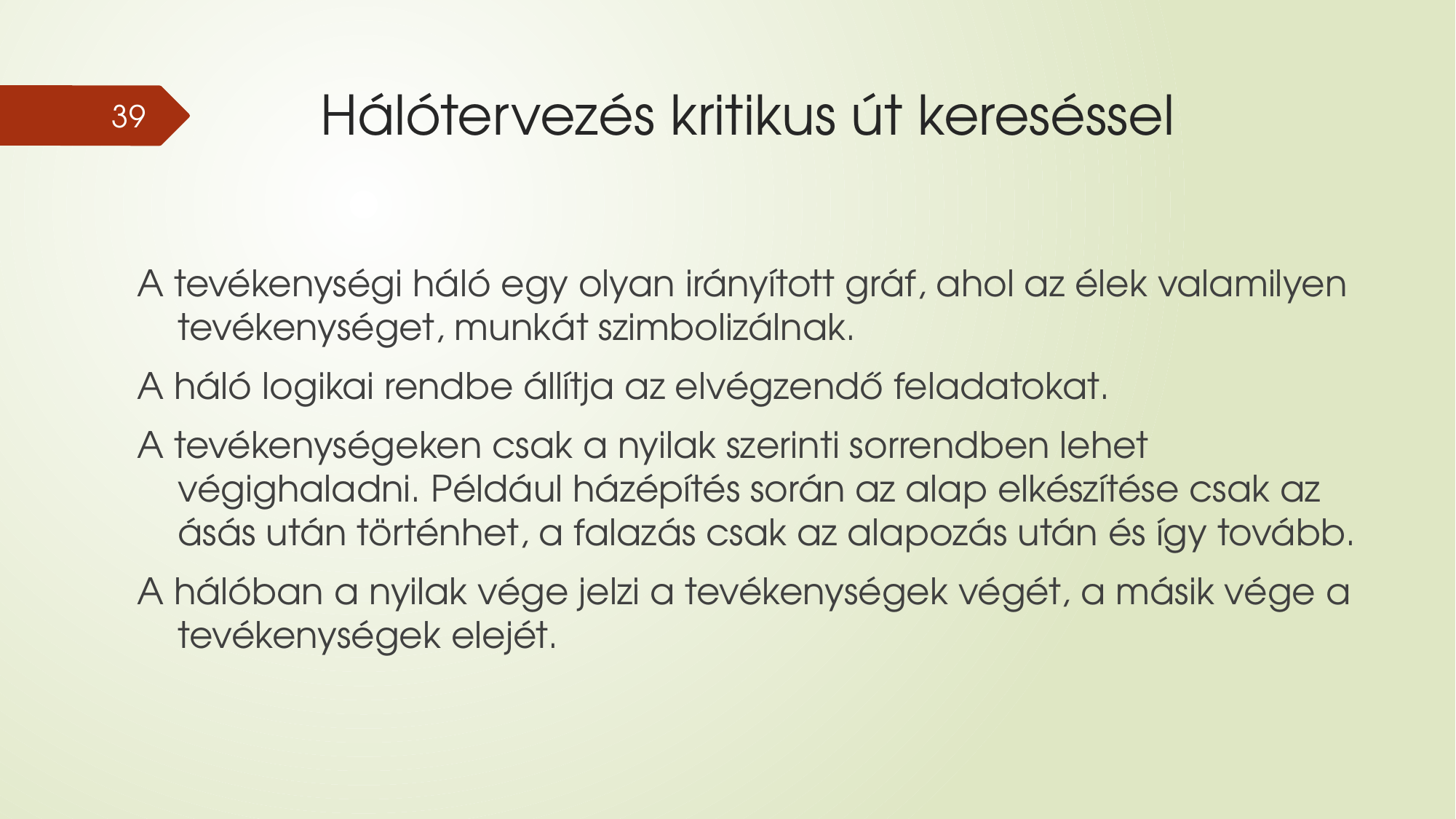

# Hálótervezés kritikus út kereséssel
39
A tevékenységi háló egy olyan irányított gráf, ahol az élek valamilyen tevékenységet, munkát szimbolizálnak.
A háló logikai rendbe állítja az elvégzendő feladatokat.
A tevékenységeken csak a nyilak szerinti sorrendben lehet végighaladni. Például házépítés során az alap elkészítése csak az ásás után történhet, a falazás csak az alapozás után és így tovább.
A hálóban a nyilak vége jelzi a tevékenységek végét, a másik vége a tevékenységek elejét.